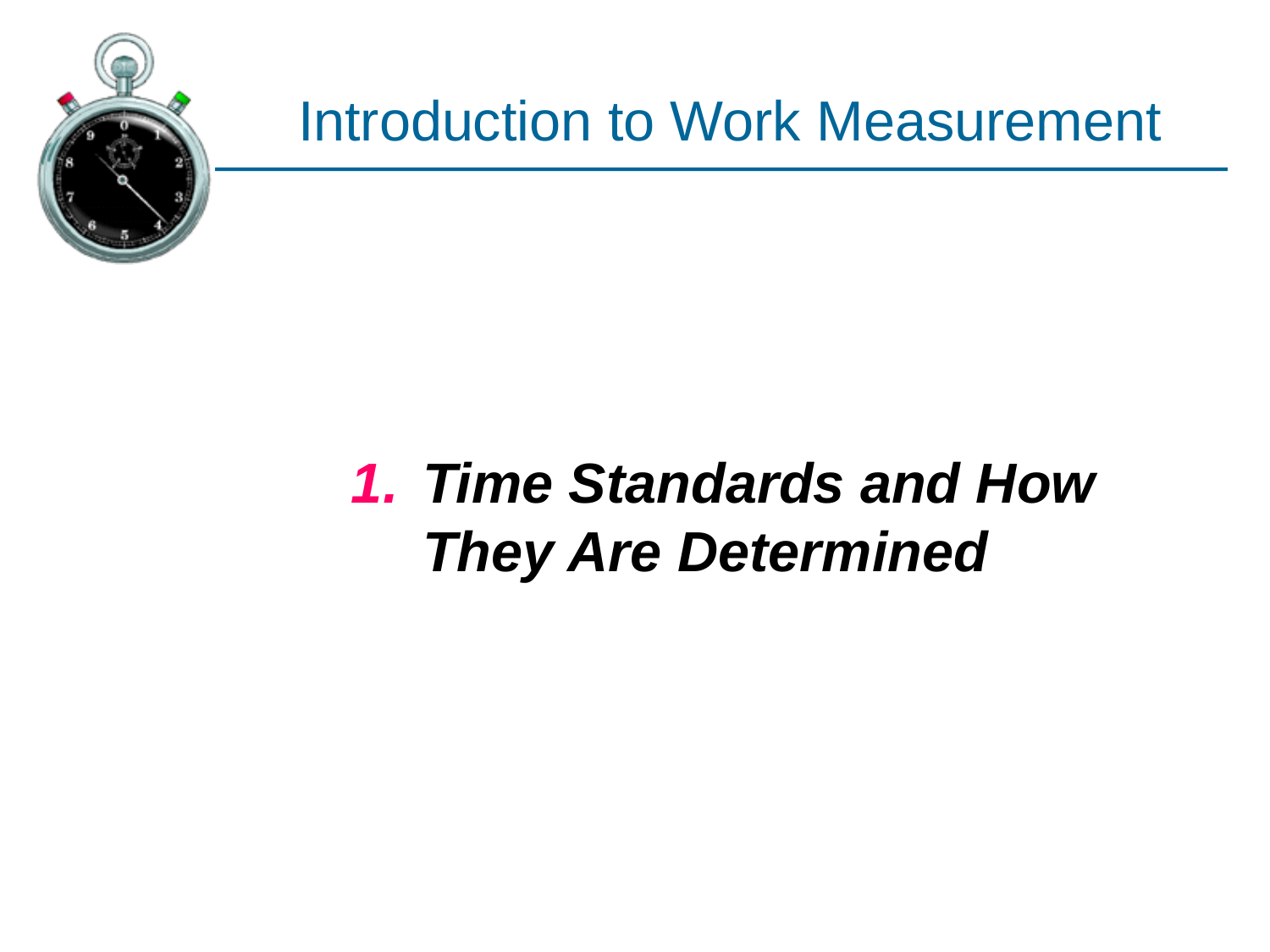

# Introduction to Work Measurement

Time Standards and How They Are Determined